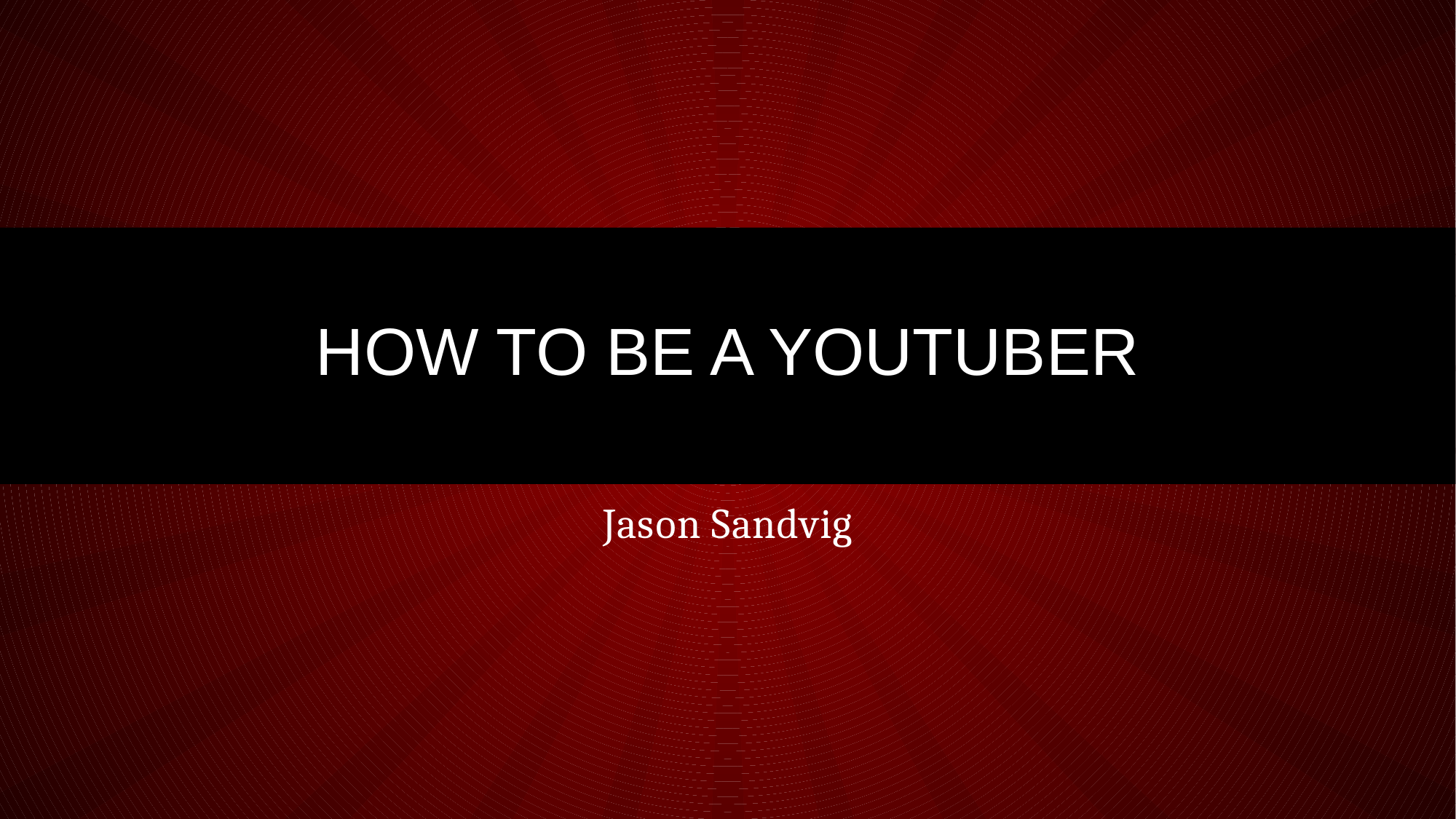

# How to be a youtuber
Jason Sandvig